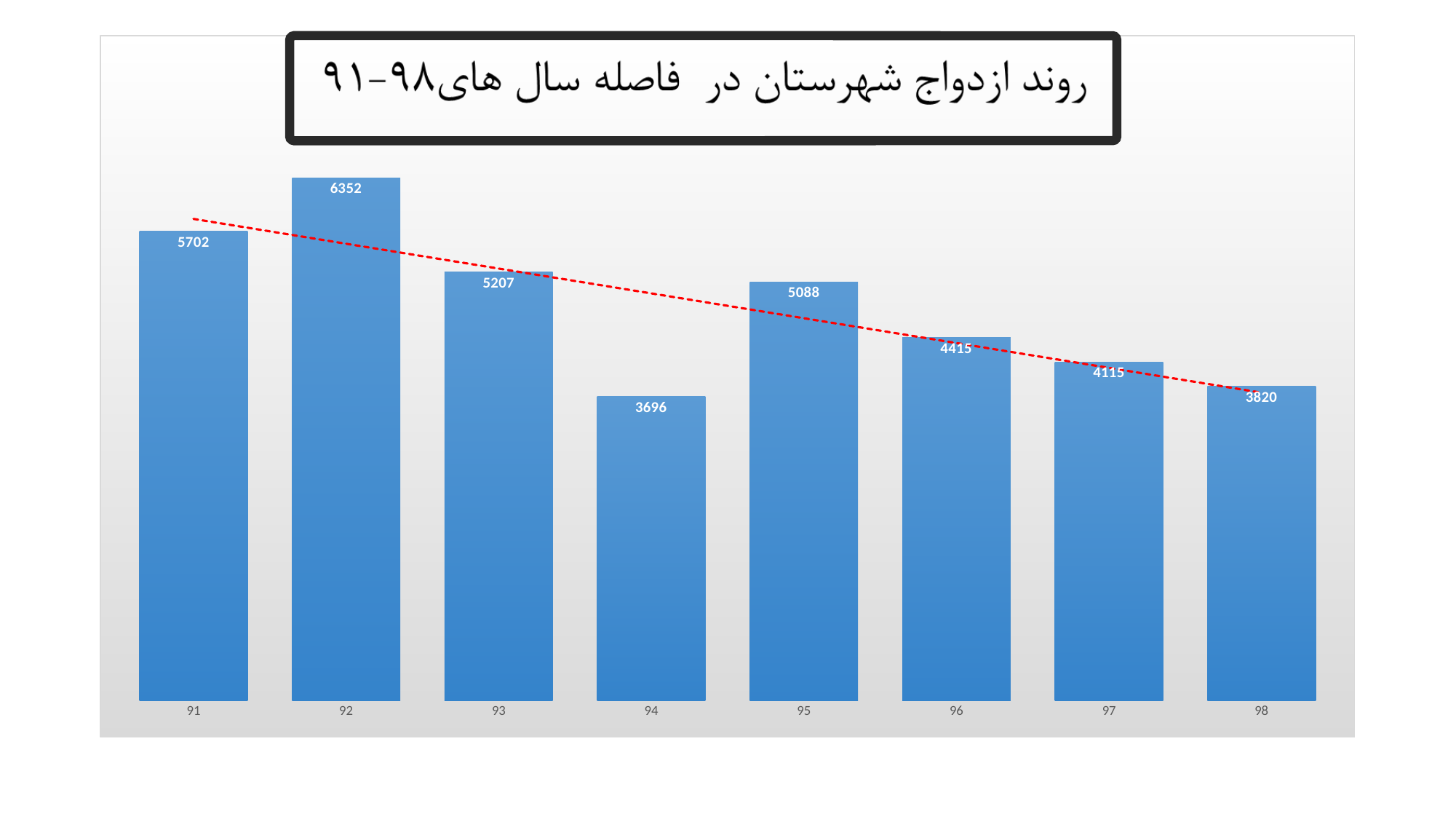

### Chart

| Category | تعداد ازدواج |
|---|---|
| 91 | 5702.0 |
| 92 | 6352.0 |
| 93 | 5207.0 |
| 94 | 3696.0 |
| 95 | 5088.0 |
| 96 | 4415.0 |
| 97 | 4115.0 |
| 98 | 3820.0 |